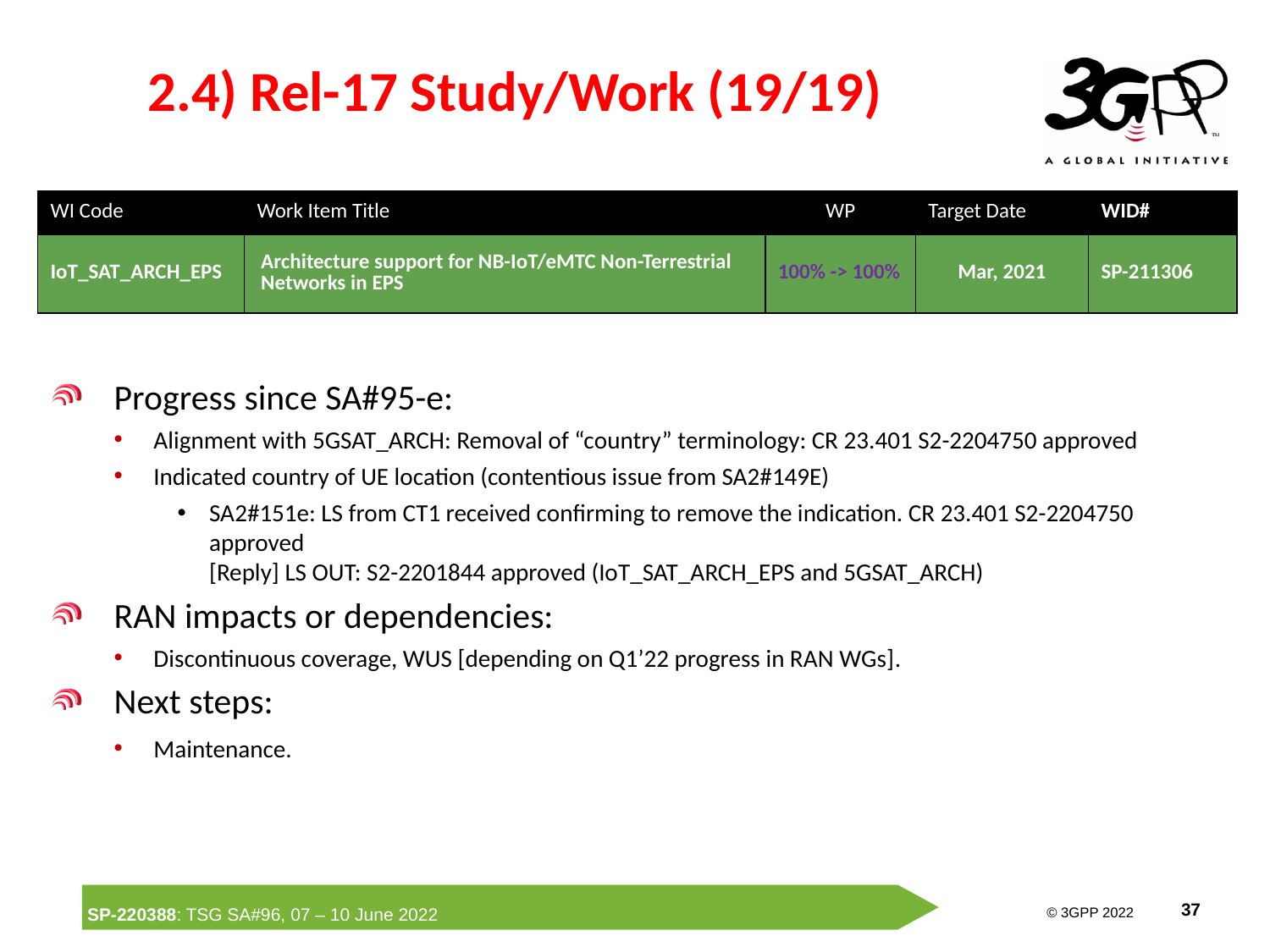

# 2.4) Rel-17 Study/Work (19/19)
| WI Code | Work Item Title | WP | Target Date | WID# |
| --- | --- | --- | --- | --- |
| IoT\_SAT\_ARCH\_EPS | Architecture support for NB-IoT/eMTC Non-Terrestrial Networks in EPS | 100% -> 100% | Mar, 2021 | SP-211306 |
Progress since SA#95-e:
Alignment with 5GSAT_ARCH: Removal of “country” terminology: CR 23.401 S2-2204750 approved
Indicated country of UE location (contentious issue from SA2#149E)
SA2#151e: LS from CT1 received confirming to remove the indication. CR 23.401 S2-2204750 approved
[Reply] LS OUT: S2-2201844 approved (IoT_SAT_ARCH_EPS and 5GSAT_ARCH)
RAN impacts or dependencies:
Discontinuous coverage, WUS [depending on Q1’22 progress in RAN WGs].
Next steps:
Maintenance.